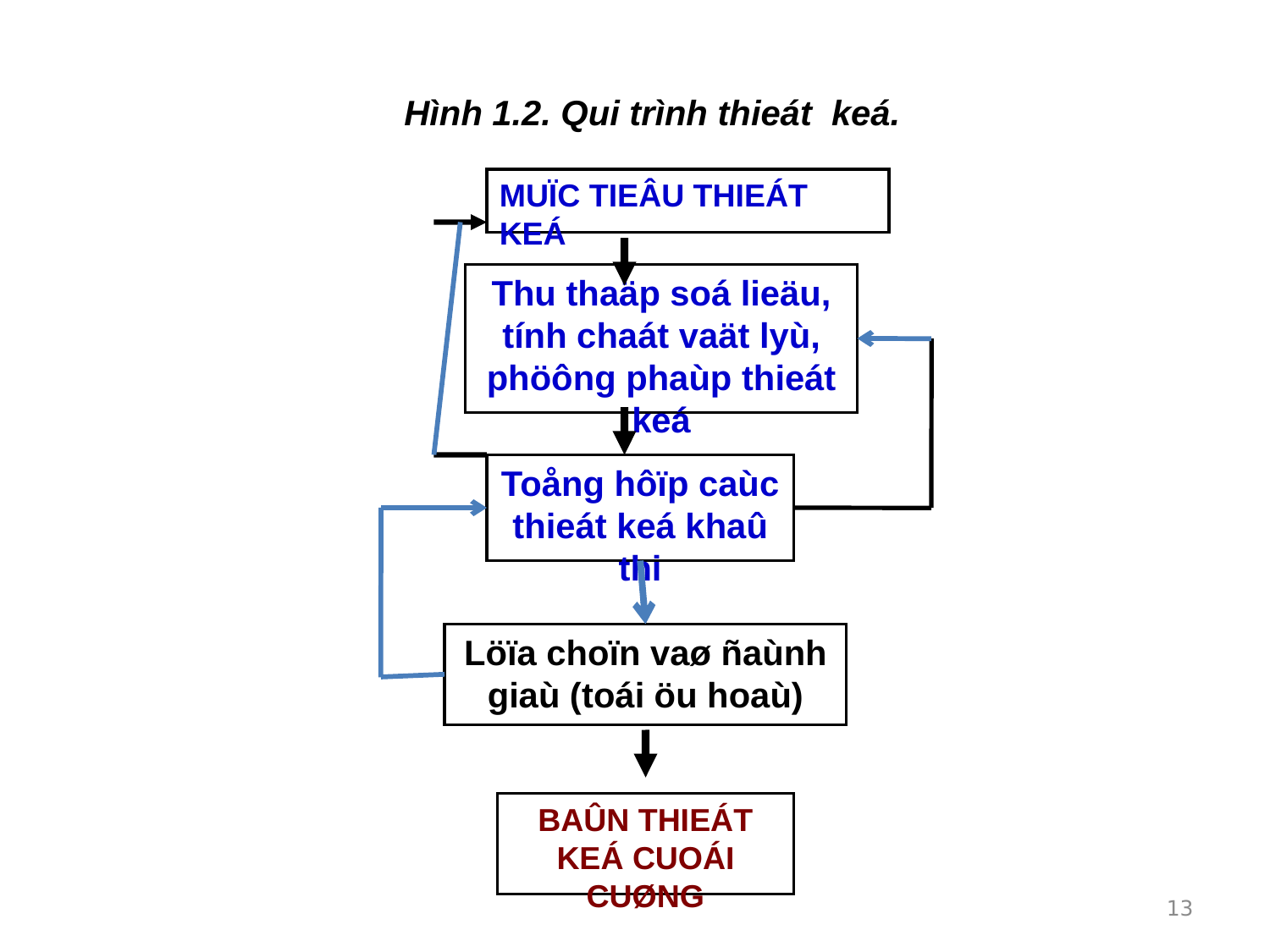

Hình 1.2. Qui trình thieát  keá.
MUÏC TIEÂU THIEÁT KEÁ

Thu thaäp soá lieäu, tính chaát vaät lyù, phöông phaùp thieát keá

Toång hôïp caùc thieát keá khaû thi
Löïa choïn vaø ñaùnh giaù (toái öu hoaù)

BAÛN THIEÁT KEÁ CUOÁI CUØNG
13